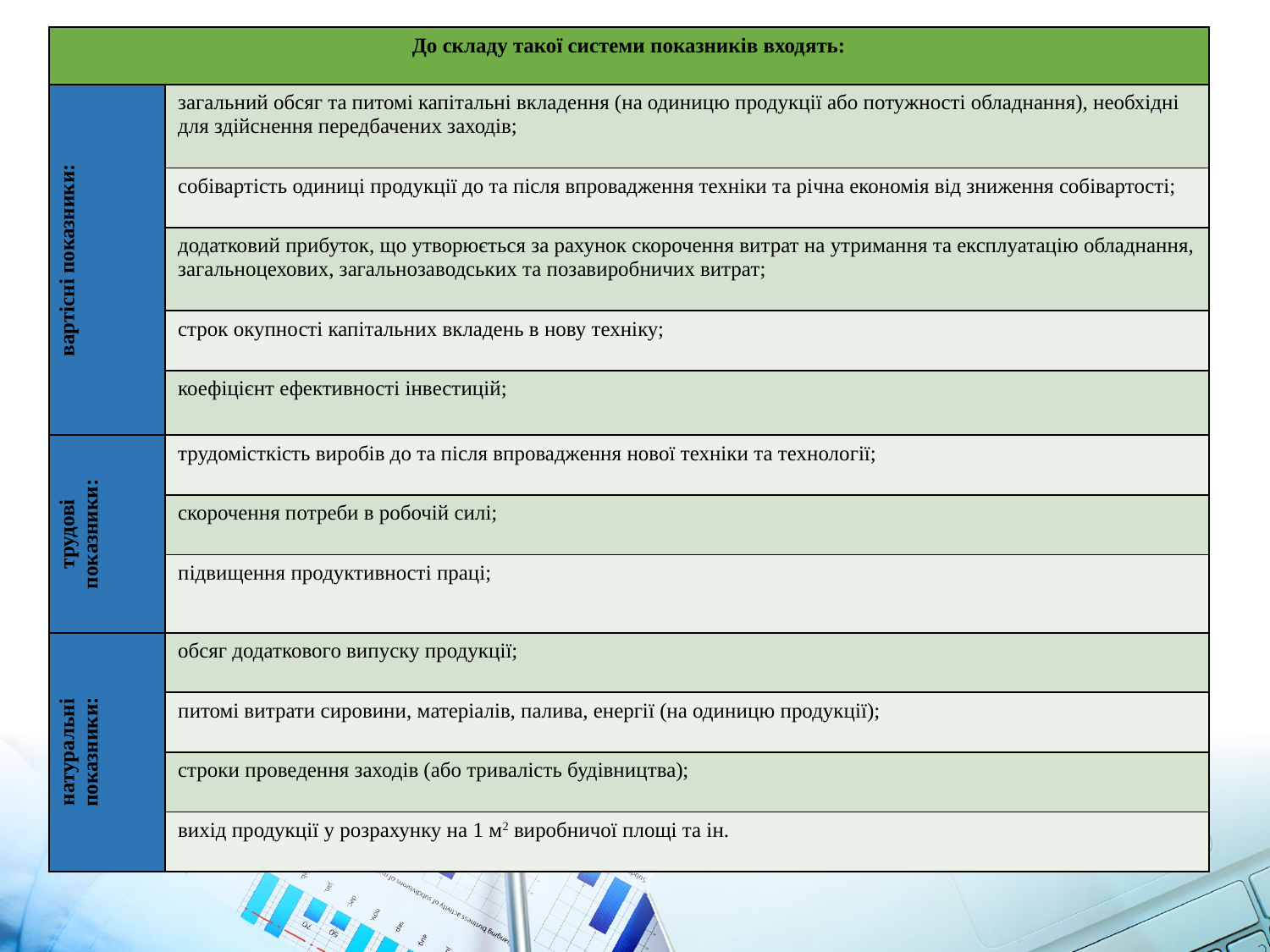

| До складу такої системи показників входять: |  |
| --- | --- |
| вартісні показники: | загальний обсяг та питомі капітальні вкладення (на одиницю продукції або потужності обладнання), необхідні для здійснення передбачених заходів; |
|  | собівартість одиниці продукції до та після впровадження техніки та річна економія від зниження собівартості; |
|  | додатковий прибуток, що утворюється за рахунок скорочення витрат на утримання та експлуатацію обладнання, загальноцехових, загальнозаводських та позавиробничих витрат; |
|  | строк окупності капітальних вкладень в нову техніку; |
|  | коефіцієнт ефективності інвестицій; |
| трудові показники: | трудомісткість виробів до та після впровадження нової техніки та технології; |
|  | скорочення потреби в робочій силі; |
|  | підвищення продуктивності праці; |
| натуральні показники: | обсяг додаткового випуску продукції; |
|  | питомі витрати сировини, матеріалів, палива, енергії (на одиницю продукції); |
|  | строки проведення заходів (або тривалість будівництва); |
|  | вихід продукції у розрахунку на 1 м2 виробничої площі та ін. |